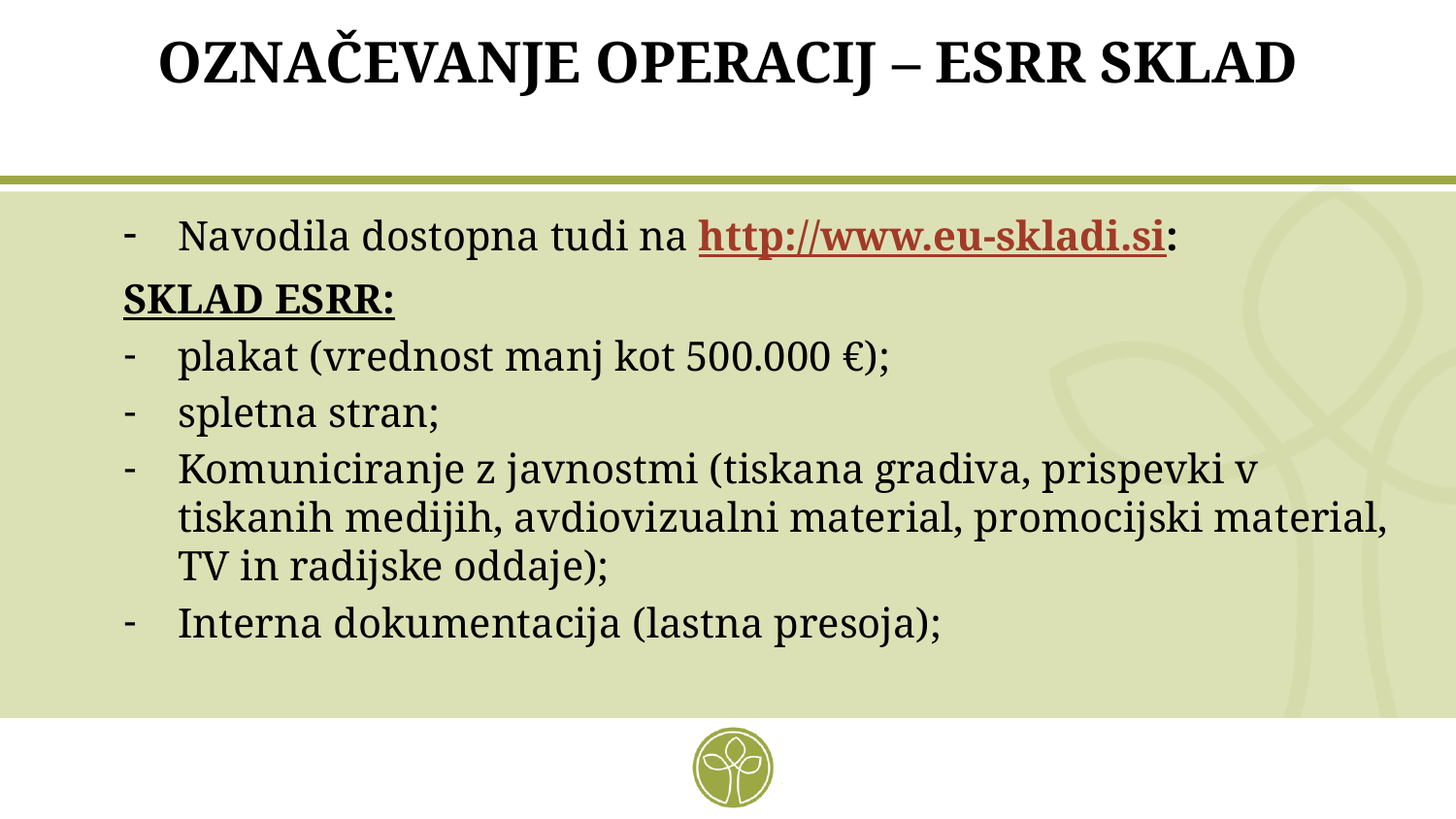

# OZNAČEVANJE OPERACIJ – ESRR SKLAD
Navodila dostopna tudi na http://www.eu-skladi.si:
SKLAD ESRR:
plakat (vrednost manj kot 500.000 €);
spletna stran;
Komuniciranje z javnostmi (tiskana gradiva, prispevki v tiskanih medijih, avdiovizualni material, promocijski material, TV in radijske oddaje);
Interna dokumentacija (lastna presoja);